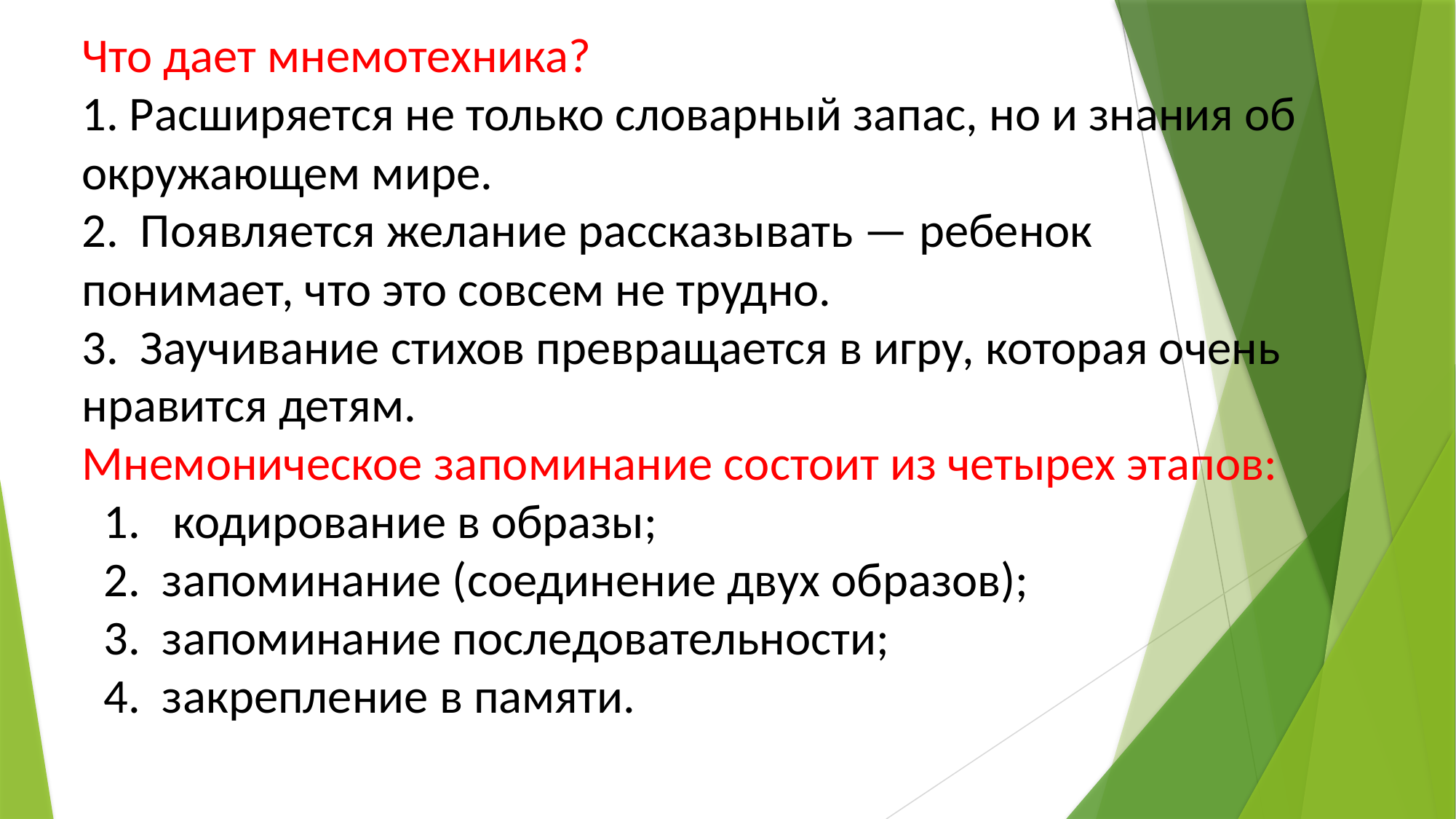

Что дает мнемотехника?
1. Расширяется не только словарный запас, но и знания об окружающем мире.
2.  Появляется желание рассказывать — ребенок понимает, что это совсем не трудно.
3.  Заучивание стихов превращается в игру, которая очень нравится детям.
Мнемоническое запоминание состоит из четырех этапов:
  1.   кодирование в образы;
  2.  запоминание (соединение двух образов);
  3.  запоминание последовательности;
  4.  закрепление в памяти.